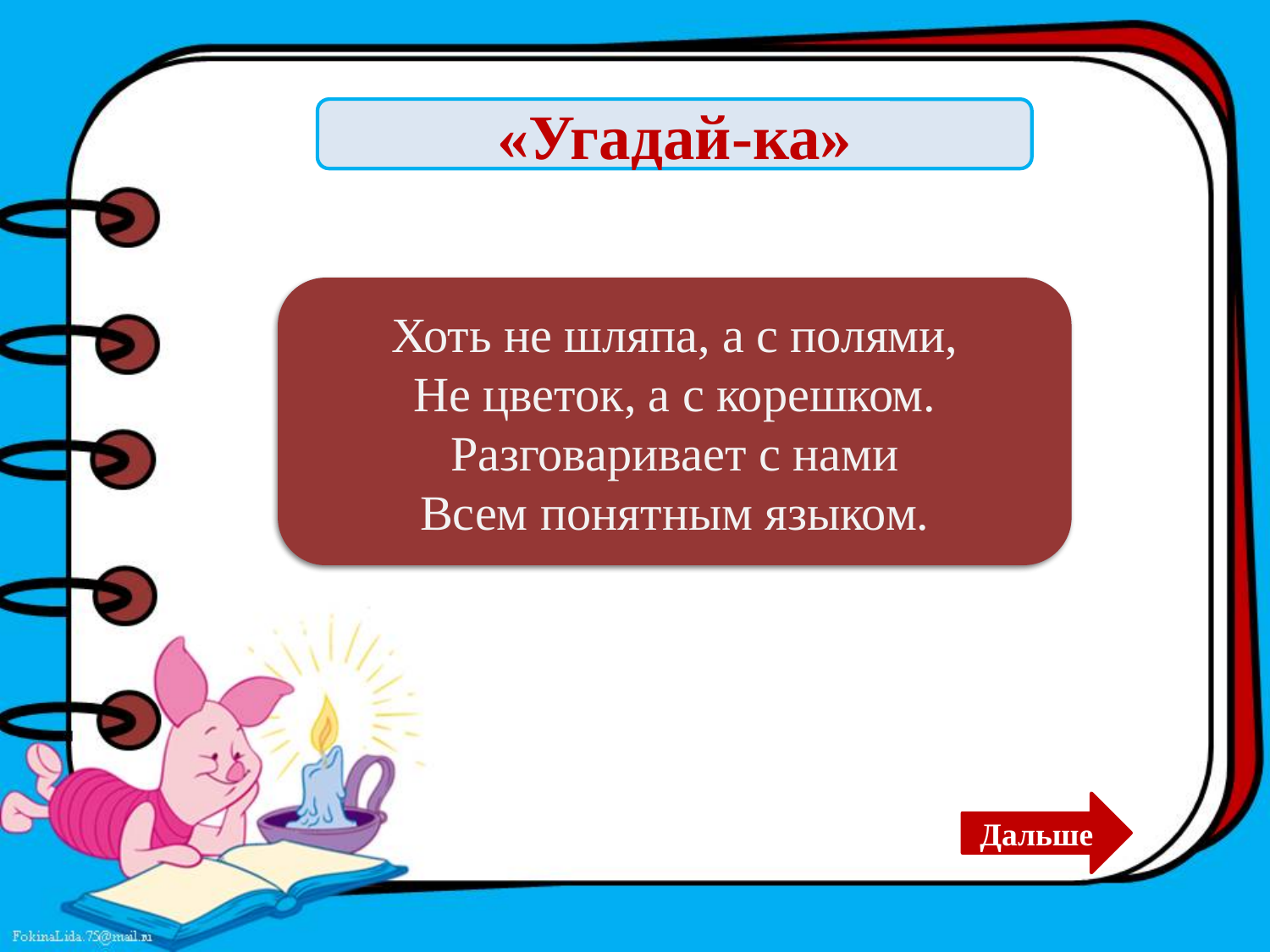

«Угадай-ка»
Книга
Хоть не шляпа, а с полями,
Не цветок, а с корешком.
Разговаривает с нами
Всем понятным языком.

Дальше